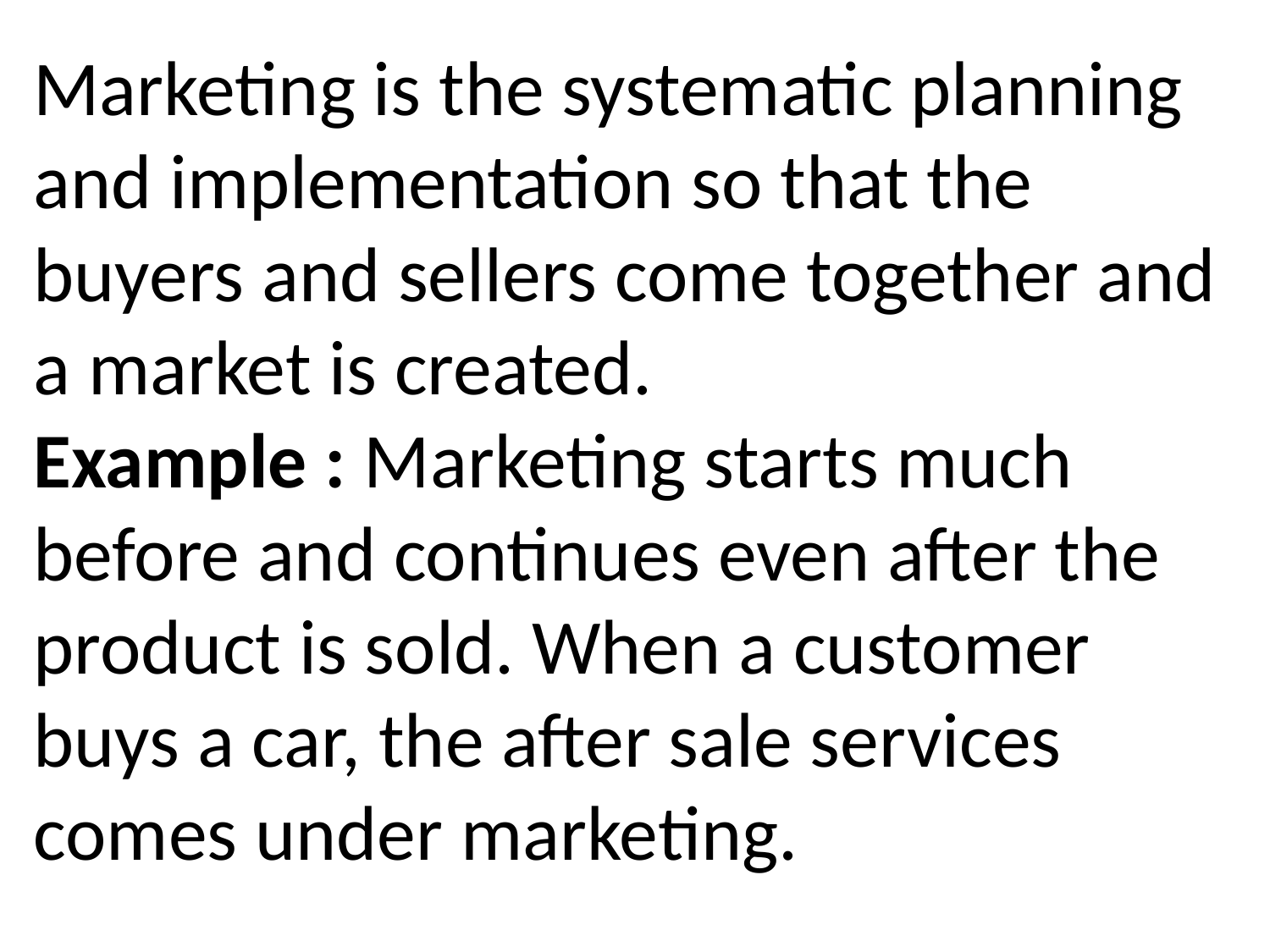

Marketing is the systematic planning and implementation so that the buyers and sellers come together and a market is created.
Example : Marketing starts much before and continues even after the product is sold. When a customer buys a car, the after sale services comes under marketing.